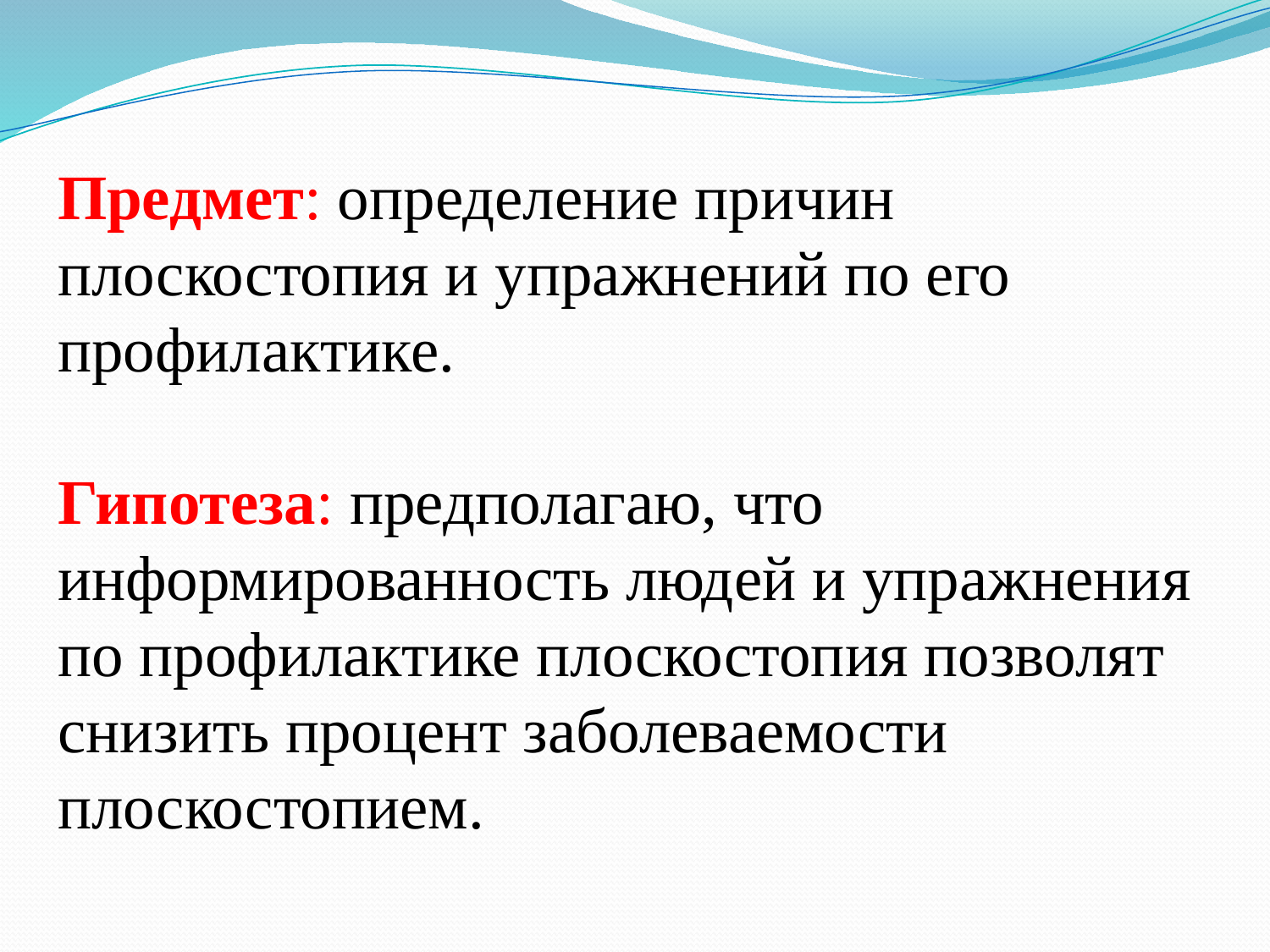

Предмет: определение причин плоскостопия и упражнений по его профилактике.

Гипотеза: предполагаю, что информированность людей и упражнения
по профилактике плоскостопия позволят снизить процент заболеваемости
плоскостопием.